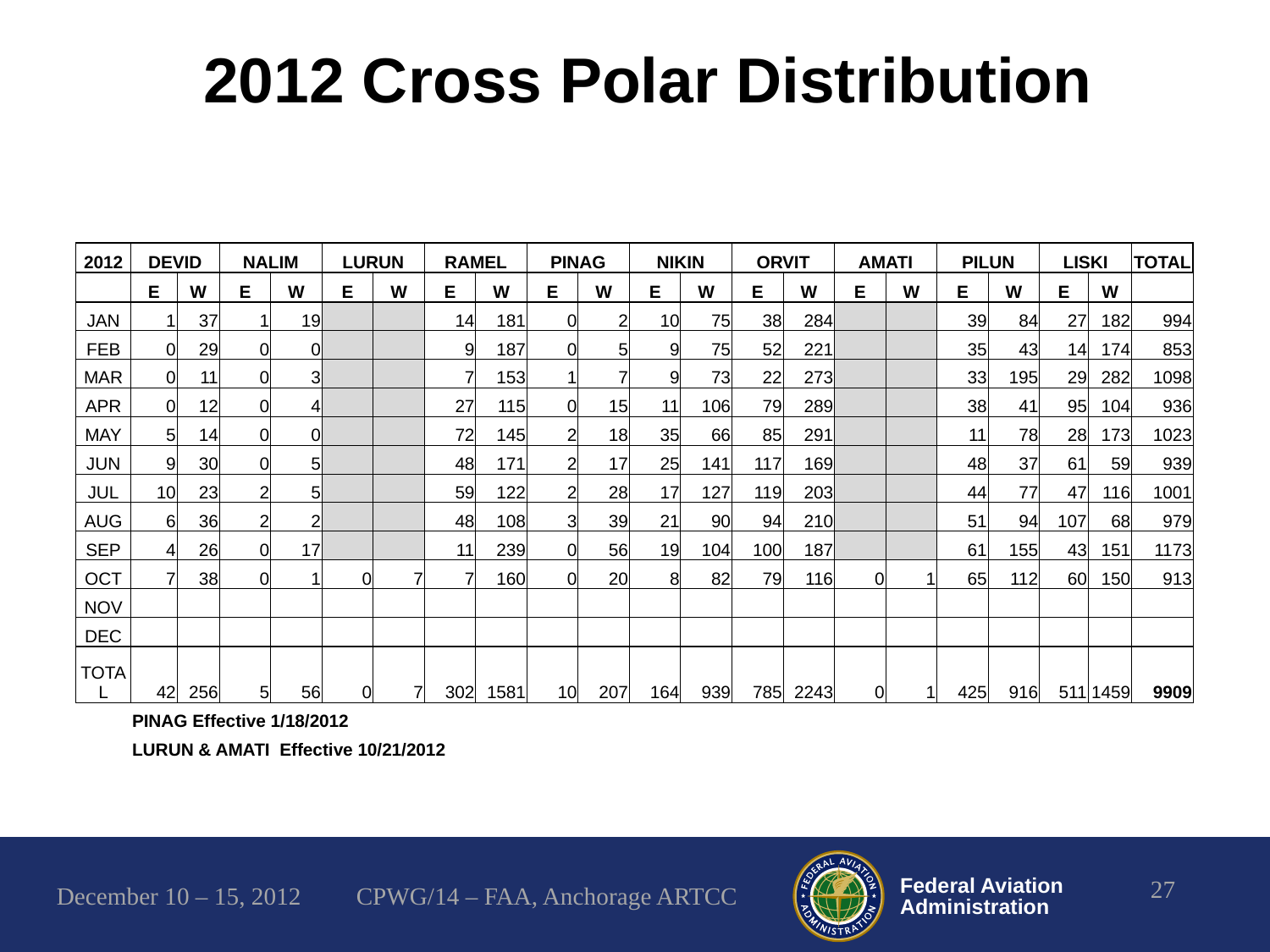

# 2012 Cross Polar Distribution

| 2012 | DEVID |  | NALIM |  | LURUN |  | RAMEL |  | PINAG |  | NIKIN |  | ORVIT |  | AMATI |  | PILUN |  | LISKI |  | TOTAL |
| --- | --- | --- | --- | --- | --- | --- | --- | --- | --- | --- | --- | --- | --- | --- | --- | --- | --- | --- | --- | --- | --- |
|  | E | W | E | W | E | W | E | W | E | W | E | W | E | W | E | W | E | W | E | W |  |
| JAN | 1 | 37 | 1 | 19 |  |  | 14 | 181 | 0 | 2 | 10 | 75 | 38 | 284 |  |  | 39 | 84 | 27 | 182 | 994 |
| FEB | 0 | 29 | 0 | 0 |  |  | 9 | 187 | 0 | 5 | 9 | 75 | 52 | 221 |  |  | 35 | 43 | 14 | 174 | 853 |
| MAR | 0 | 11 | 0 | 3 |  |  | 7 | 153 | 1 | 7 | 9 | 73 | 22 | 273 |  |  | 33 | 195 | 29 | 282 | 1098 |
| APR | 0 | 12 | 0 | 4 |  |  | 27 | 115 | 0 | 15 | 11 | 106 | 79 | 289 |  |  | 38 | 41 | 95 | 104 | 936 |
| MAY | 5 | 14 | 0 | 0 |  |  | 72 | 145 | 2 | 18 | 35 | 66 | 85 | 291 |  |  | 11 | 78 | 28 | 173 | 1023 |
| JUN | 9 | 30 | 0 | 5 |  |  | 48 | 171 | 2 | 17 | 25 | 141 | 117 | 169 |  |  | 48 | 37 | 61 | 59 | 939 |
| JUL | 10 | 23 | 2 | 5 |  |  | 59 | 122 | 2 | 28 | 17 | 127 | 119 | 203 |  |  | 44 | 77 | 47 | 116 | 1001 |
| AUG | 6 | 36 | 2 | 2 |  |  | 48 | 108 | 3 | 39 | 21 | 90 | 94 | 210 |  |  | 51 | 94 | 107 | 68 | 979 |
| SEP | 4 | 26 | 0 | 17 |  |  | 11 | 239 | 0 | 56 | 19 | 104 | 100 | 187 |  |  | 61 | 155 | 43 | 151 | 1173 |
| OCT | 7 | 38 | 0 | 1 | 0 | 7 | 7 | 160 | 0 | 20 | 8 | 82 | 79 | 116 | 0 | 1 | 65 | 112 | 60 | 150 | 913 |
| NOV |  |  |  |  |  |  |  |  |  |  |  |  |  |  |  |  |  |  |  |  |  |
| DEC |  |  |  |  |  |  |  |  |  |  |  |  |  |  |  |  |  |  |  |  |  |
| TOTAL | 42 | 256 | 5 | 56 | 0 | 7 | 302 | 1581 | 10 | 207 | 164 | 939 | 785 | 2243 | 0 | 1 | 425 | 916 | 511 | 1459 | 9909 |
|  | PINAG Effective 1/18/2012 |  |  |  |  |  |  |  |  |  |  |  |  |  |  |  |  |  |  |  |  |
|  | LURUN & AMATI Effective 10/21/2012 |  |  |  |  |  |  |  |  |  |  |  |  |  |  |  |  |  |  |  |  |

27
CPWG/14 – FAA, Anchorage ARTCC
December 10 – 15, 2012